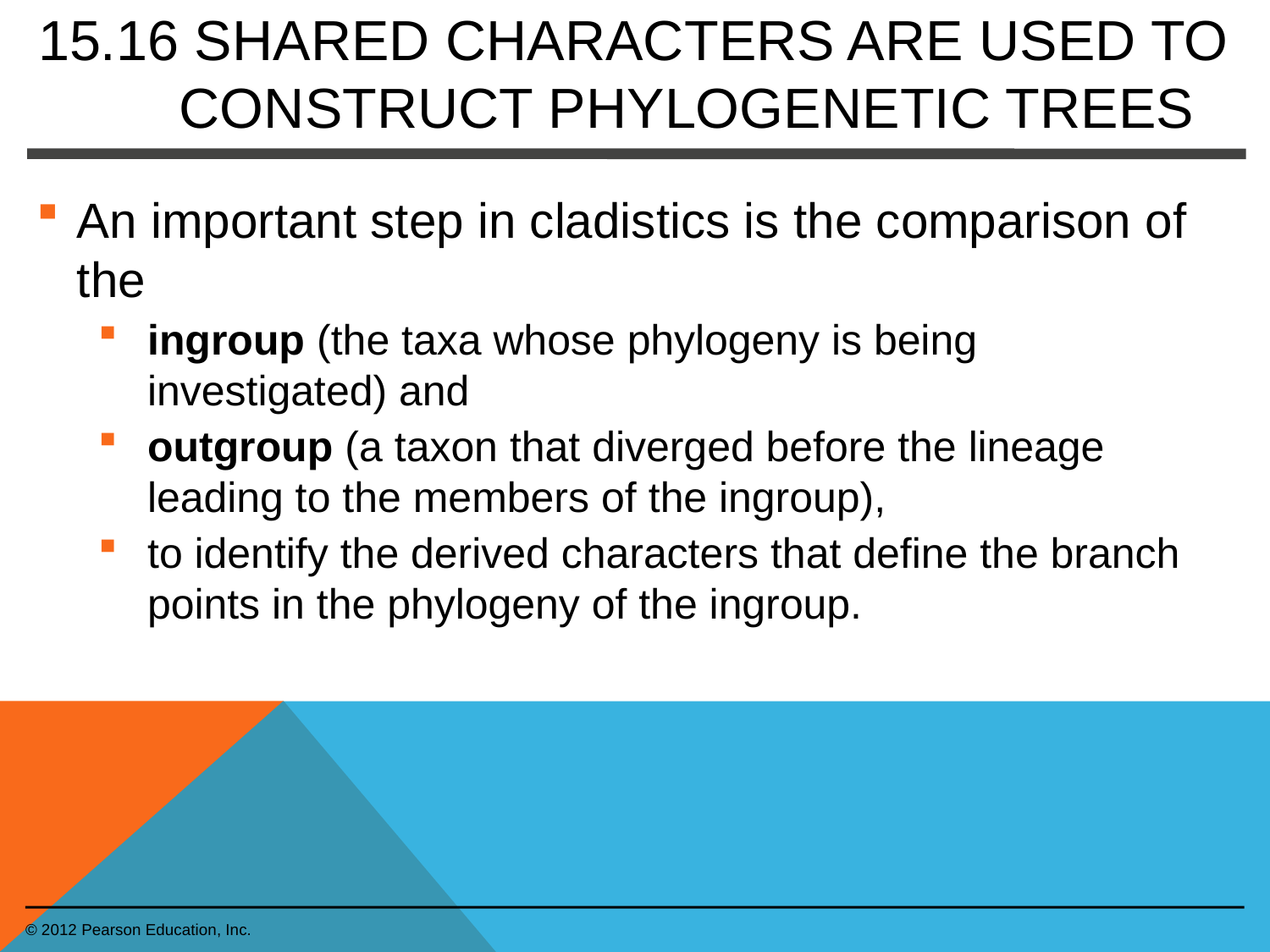

15.16 Shared characters are used to construct phylogenetic trees
0

An important step in cladistics is the comparison of the
ingroup (the taxa whose phylogeny is being investigated) and
outgroup (a taxon that diverged before the lineage leading to the members of the ingroup),
to identify the derived characters that define the branch points in the phylogeny of the ingroup.

© 2012 Pearson Education, Inc.